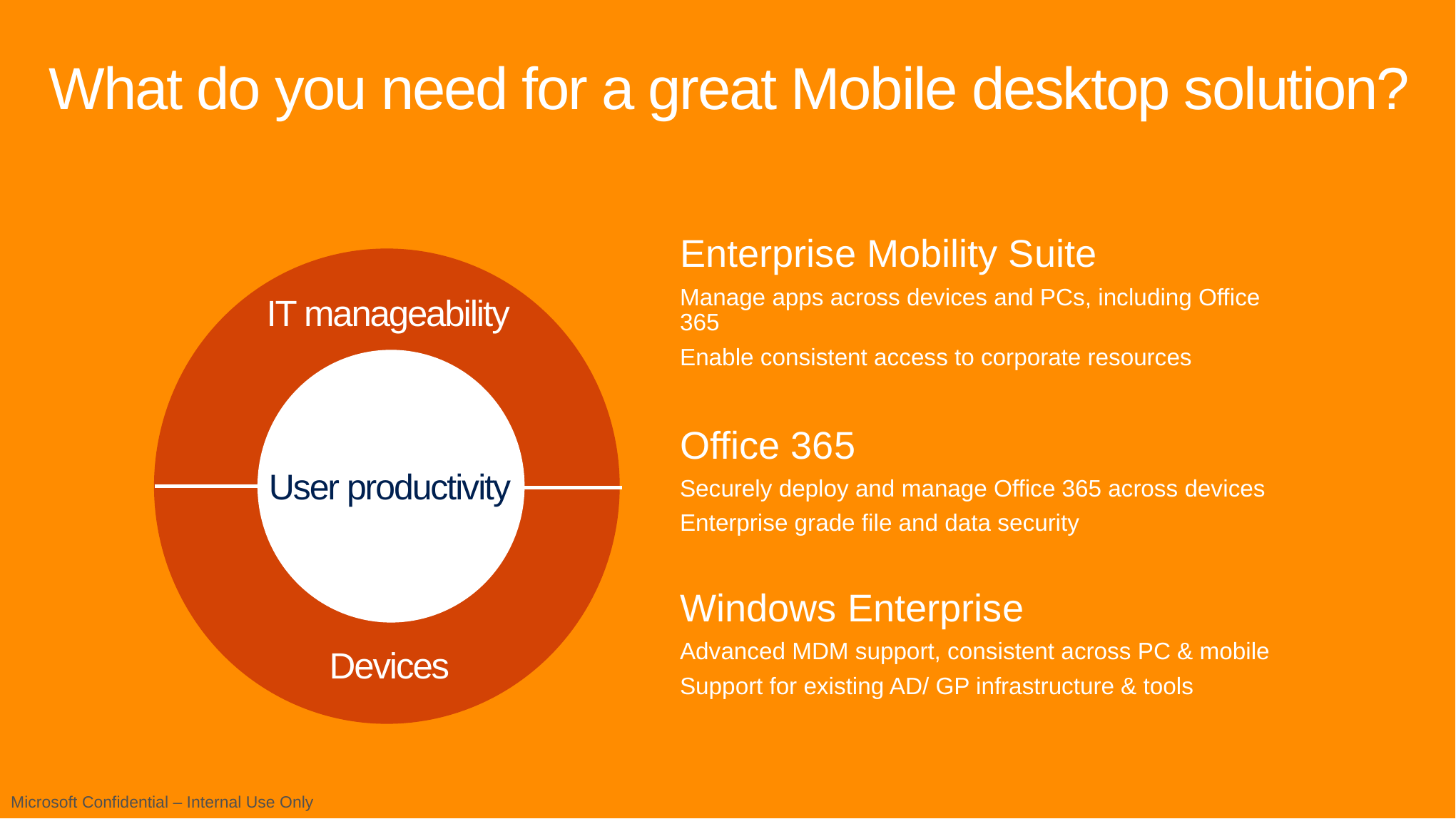

What do you need for a great Mobile desktop solution?

IT manageability

User productivity
Devices

Enterprise Mobility Suite
Manage apps across devices and PCs, including Office 365
Enable consistent access to corporate resources
Office 365
Securely deploy and manage Office 365 across devices
Enterprise grade file and data security

Windows Enterprise
Advanced MDM support, consistent across PC & mobile
Support for existing AD/ GP infrastructure & tools
Microsoft Confidential – Internal Use Only